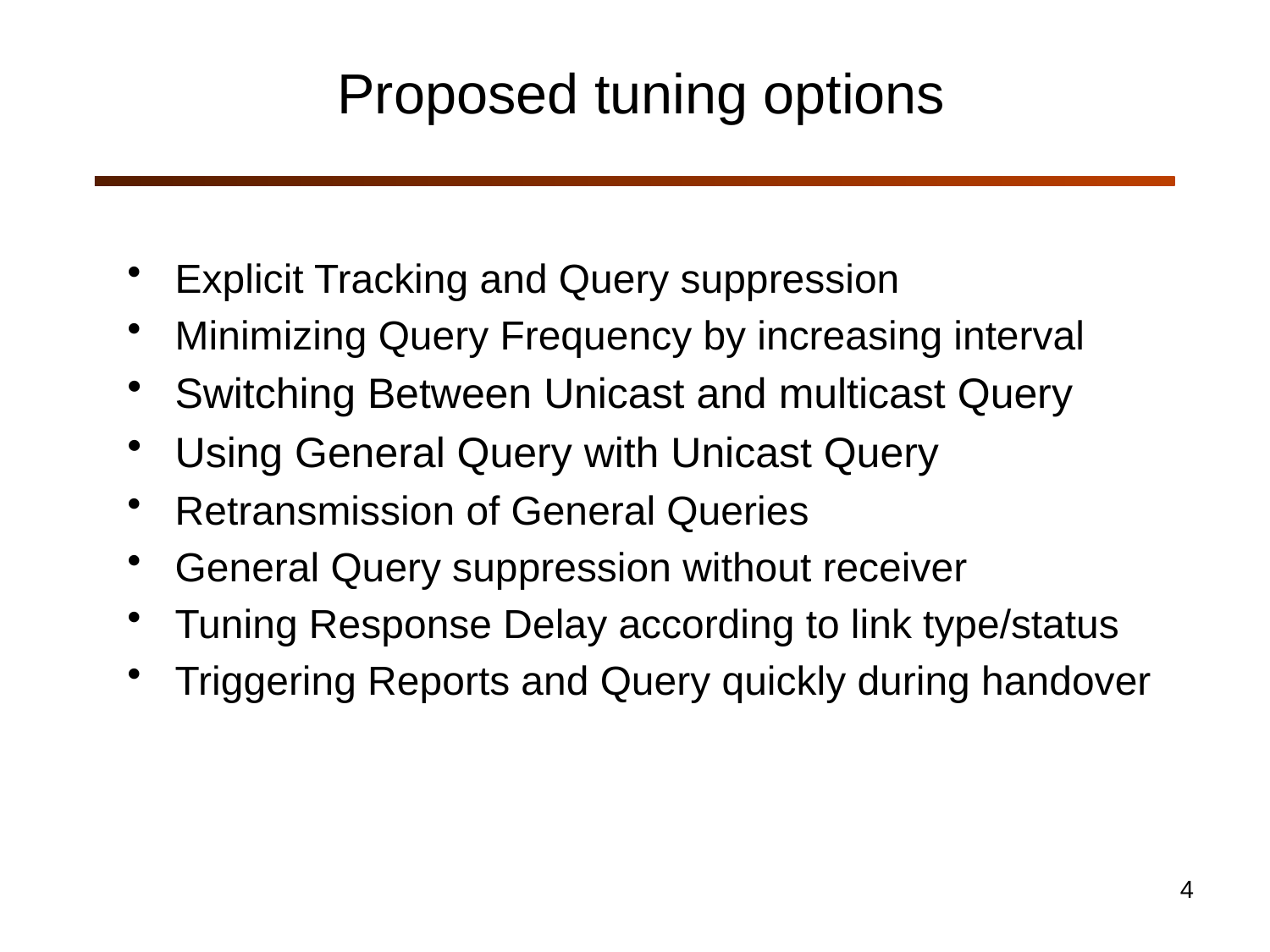

# Proposed tuning options

Explicit Tracking and Query suppression
Minimizing Query Frequency by increasing interval
Switching Between Unicast and multicast Query
Using General Query with Unicast Query
Retransmission of General Queries
General Query suppression without receiver
Tuning Response Delay according to link type/status
Triggering Reports and Query quickly during handover
4